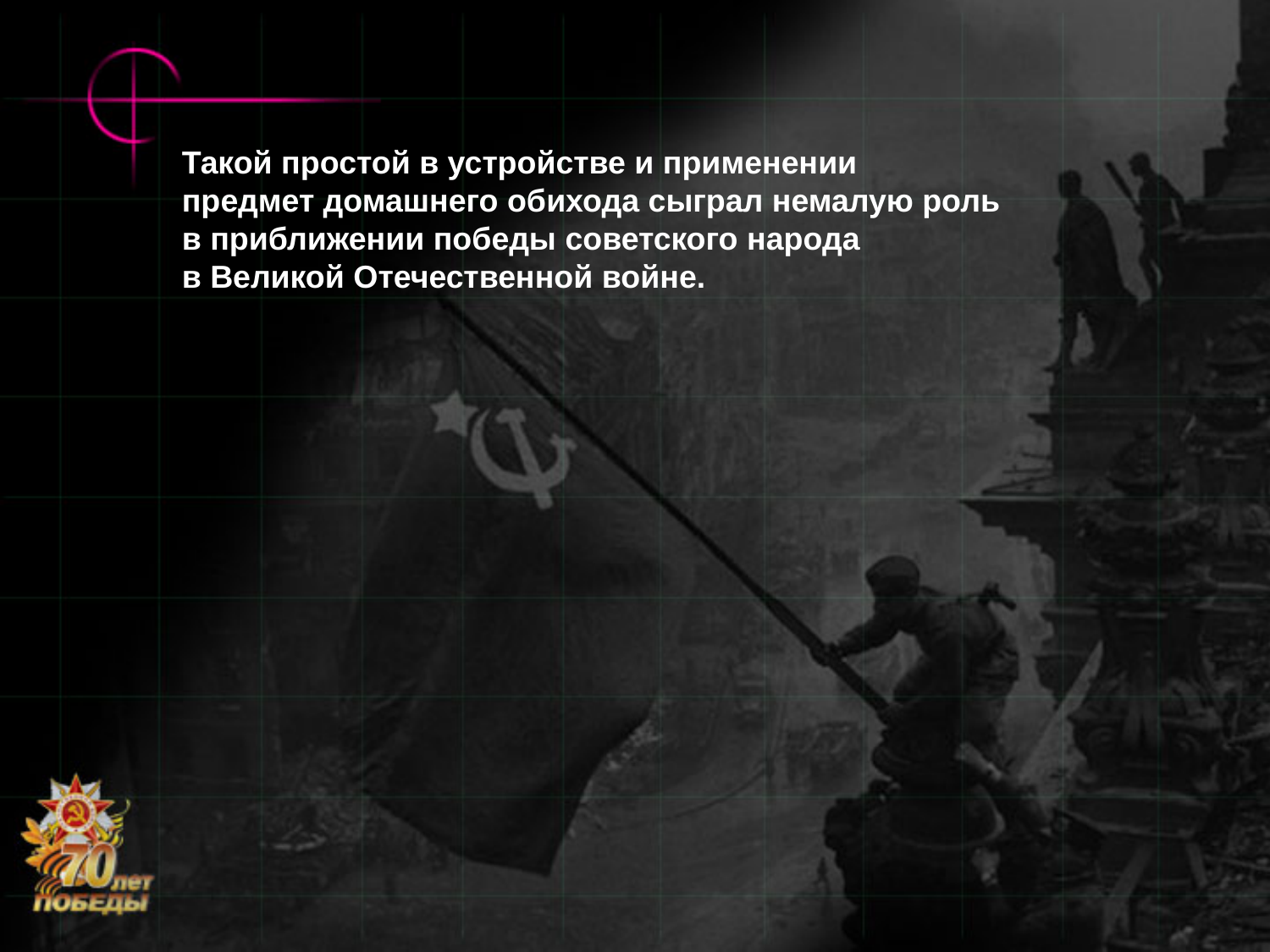

Такой простой в устройстве и применении
предмет домашнего обихода сыграл немалую роль
в приближении победы советского народа
в Великой Отечественной войне.